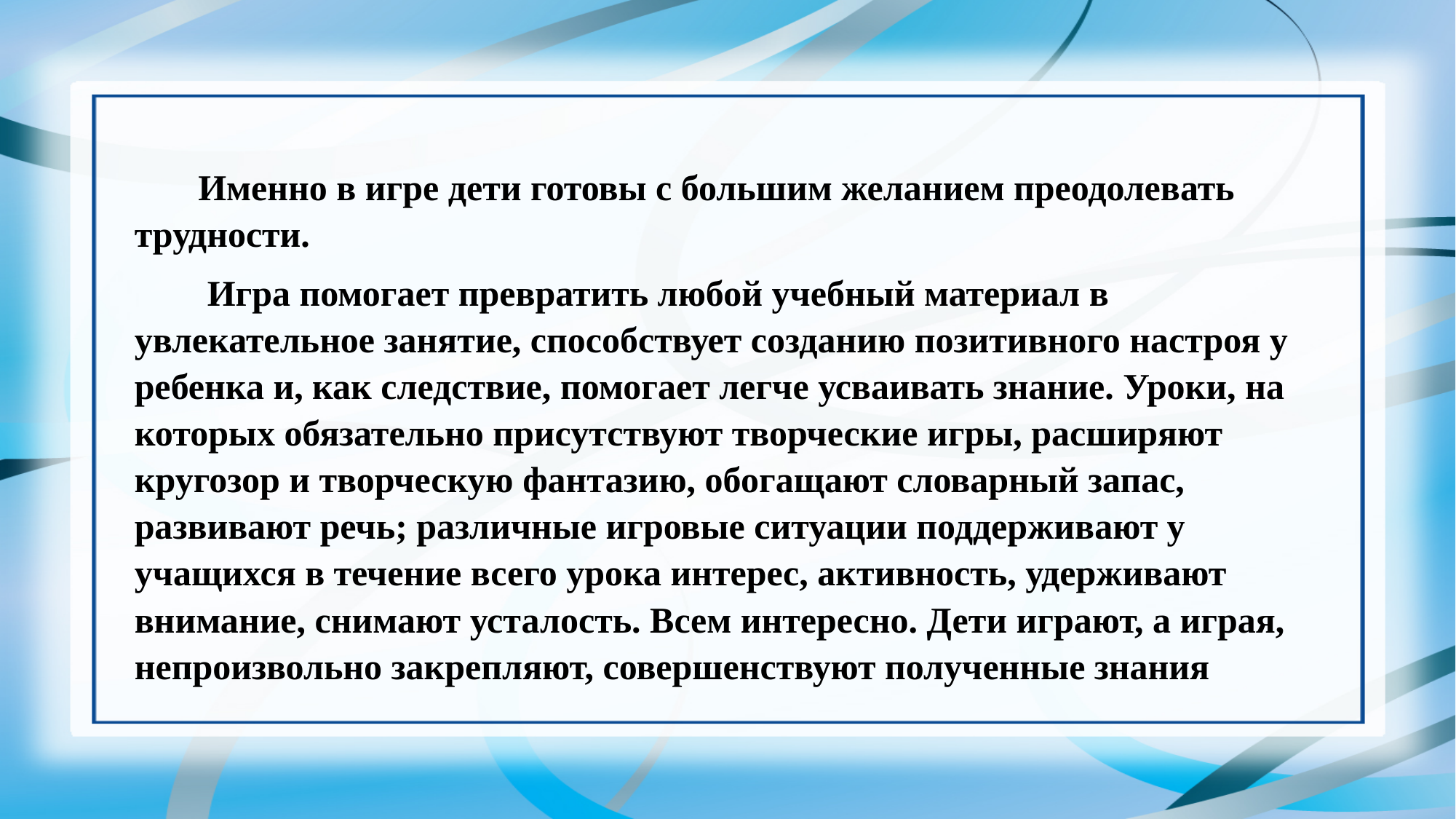

Именно в игре дети готовы с большим желанием преодолевать трудности.
        Игра помогает превратить любой учебный материал в увлекательное занятие, способствует созданию позитивного настроя у ребенка и, как следствие, помогает легче усваивать знание. Уроки, на которых обязательно присутствуют творческие игры, расширяют кругозор и творческую фантазию, обогащают словарный запас, развивают речь; различные игровые ситуации поддерживают у учащихся в течение всего урока интерес, активность, удерживают внимание, снимают усталость. Всем интересно. Дети играют, а играя, непроизвольно закрепляют, совершенствуют полученные знания